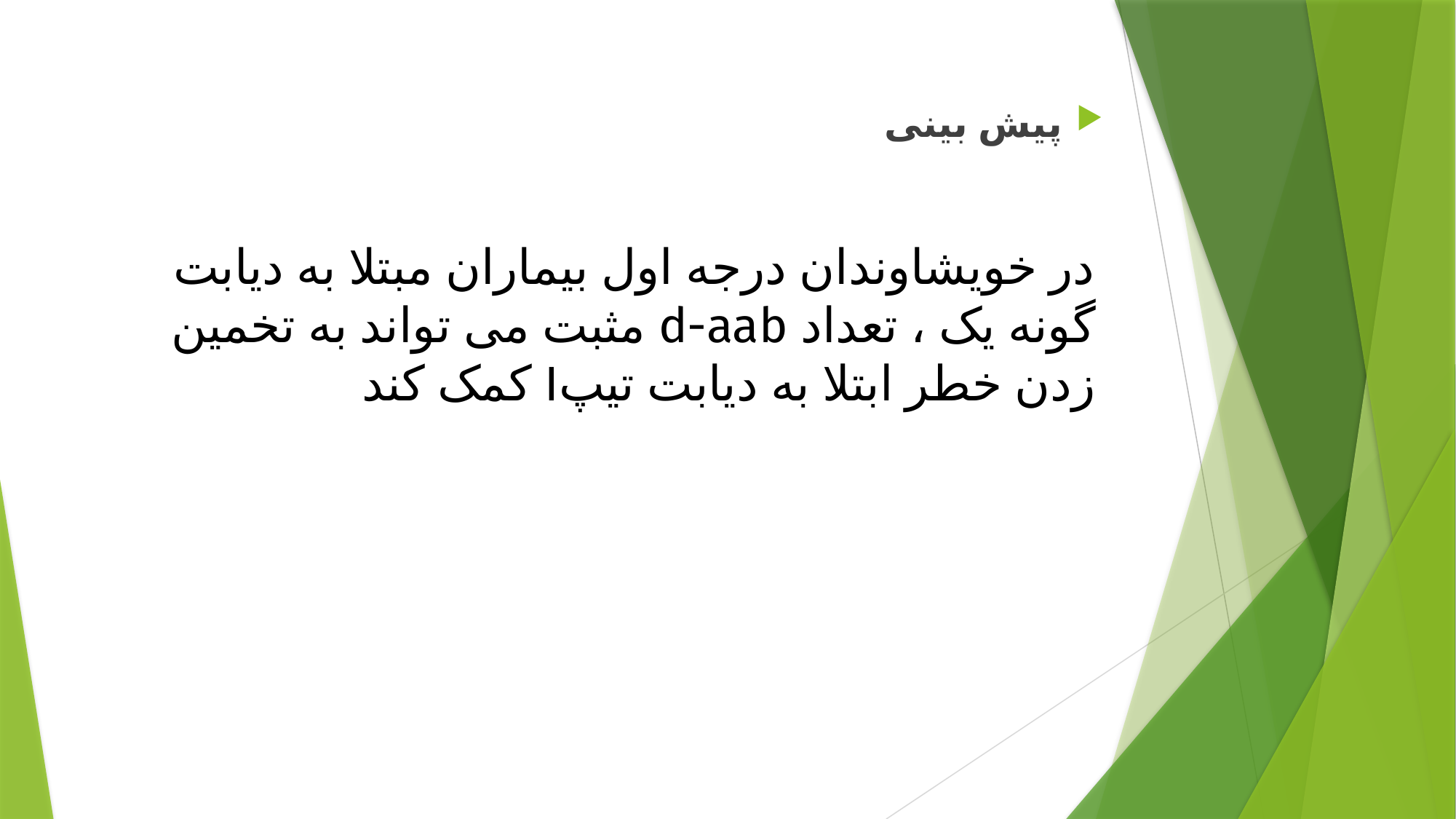

پیش بینی
# در خویشاوندان درجه اول بیماران مبتلا به دیابت گونه یک ، تعداد d-aab مثبت می تواند به تخمین زدن خطر ابتلا به دیابت تیپI کمک کند